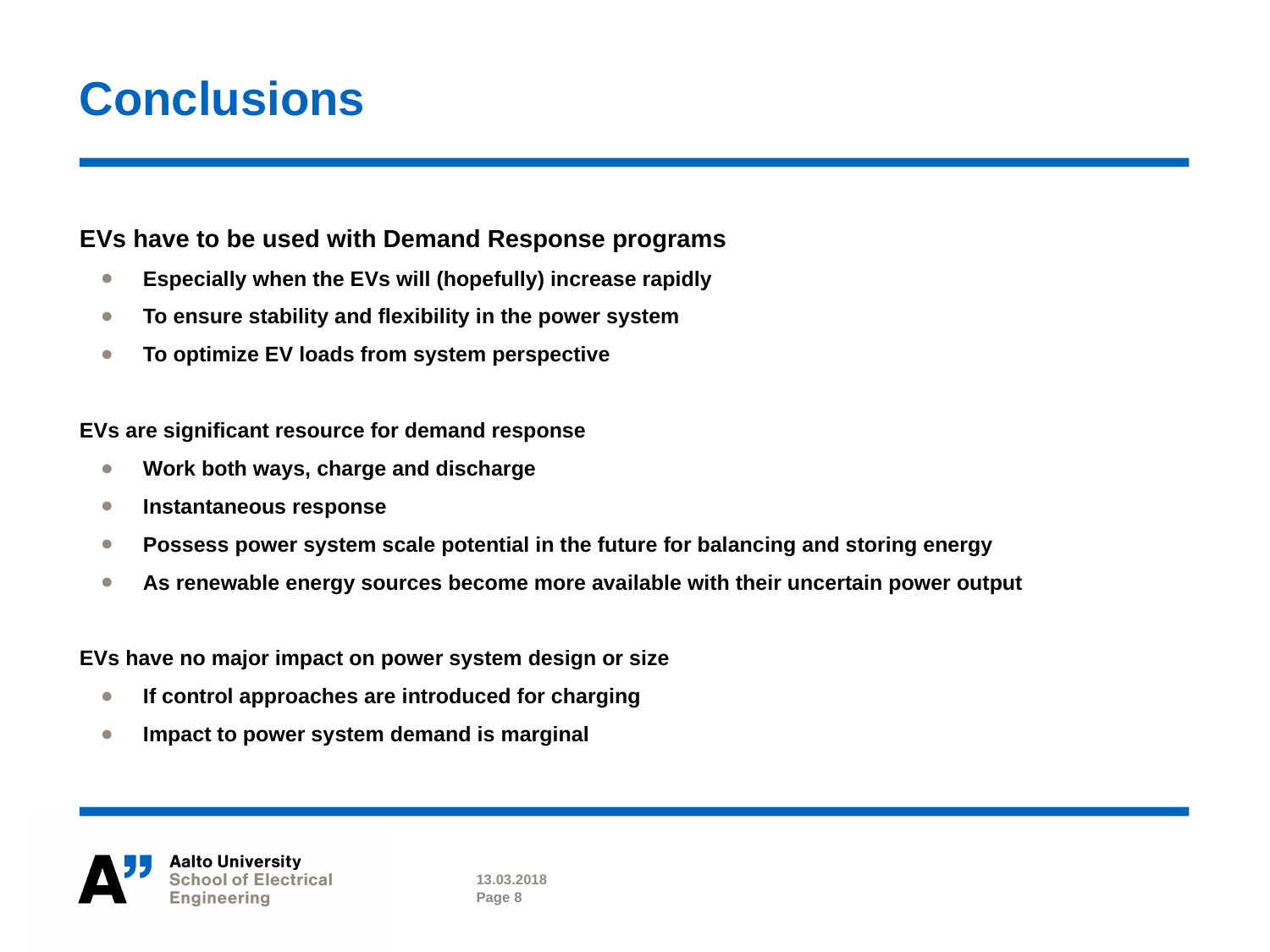

# Conclusions
EVs have to be used with Demand Response programs
Especially when the EVs will (hopefully) increase rapidly
To ensure stability and flexibility in the power system
To optimize EV loads from system perspective

EVs are significant resource for demand response
Work both ways, charge and discharge
Instantaneous response
Possess power system scale potential in the future for balancing and storing energy
As renewable energy sources become more available with their uncertain power output

EVs have no major impact on power system design or size
If control approaches are introduced for charging
Impact to power system demand is marginal

13.03.2018
Page 8